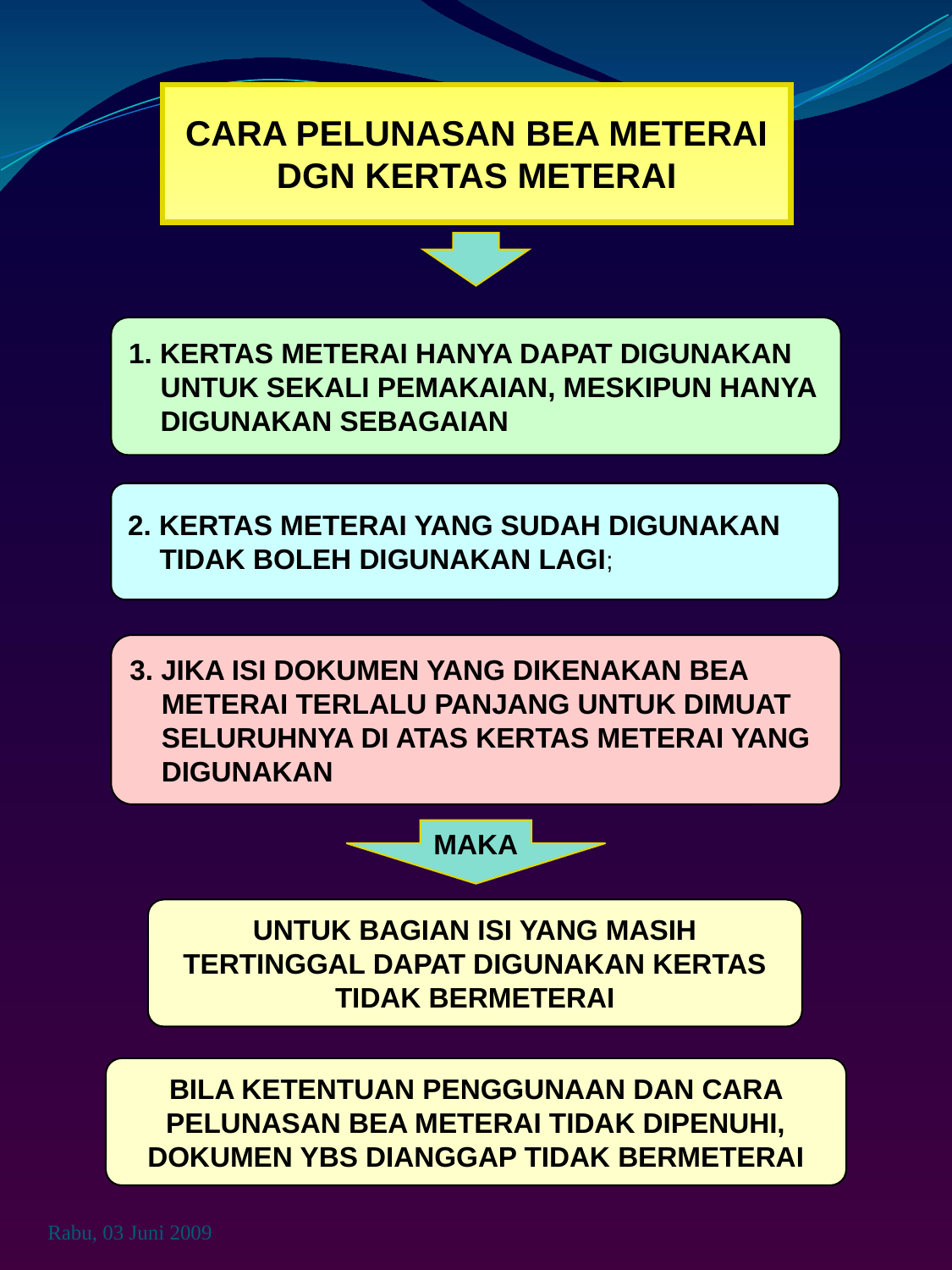

CARA PELUNASAN BEA METERAI
DGN KERTAS METERAI

1. KERTAS METERAI HANYA DAPAT DIGUNAKAN UNTUK SEKALI PEMAKAIAN, MESKIPUN HANYA DIGUNAKAN SEBAGAIAN
2. KERTAS METERAI YANG SUDAH DIGUNAKAN TIDAK BOLEH DIGUNAKAN LAGI;
3. JIKA ISI DOKUMEN YANG DIKENAKAN BEA METERAI TERLALU PANJANG UNTUK DIMUAT SELURUHNYA DI ATAS KERTAS METERAI YANG DIGUNAKAN

MAKA

UNTUK BAGIAN ISI YANG MASIH TERTINGGAL DAPAT DIGUNAKAN KERTAS TIDAK BERMETERAI

BILA KETENTUAN PENGGUNAAN DAN CARA PELUNASAN BEA METERAI TIDAK DIPENUHI, DOKUMEN YBS DIANGGAP TIDAK BERMETERAI
Rabu, 03 Juni 2009